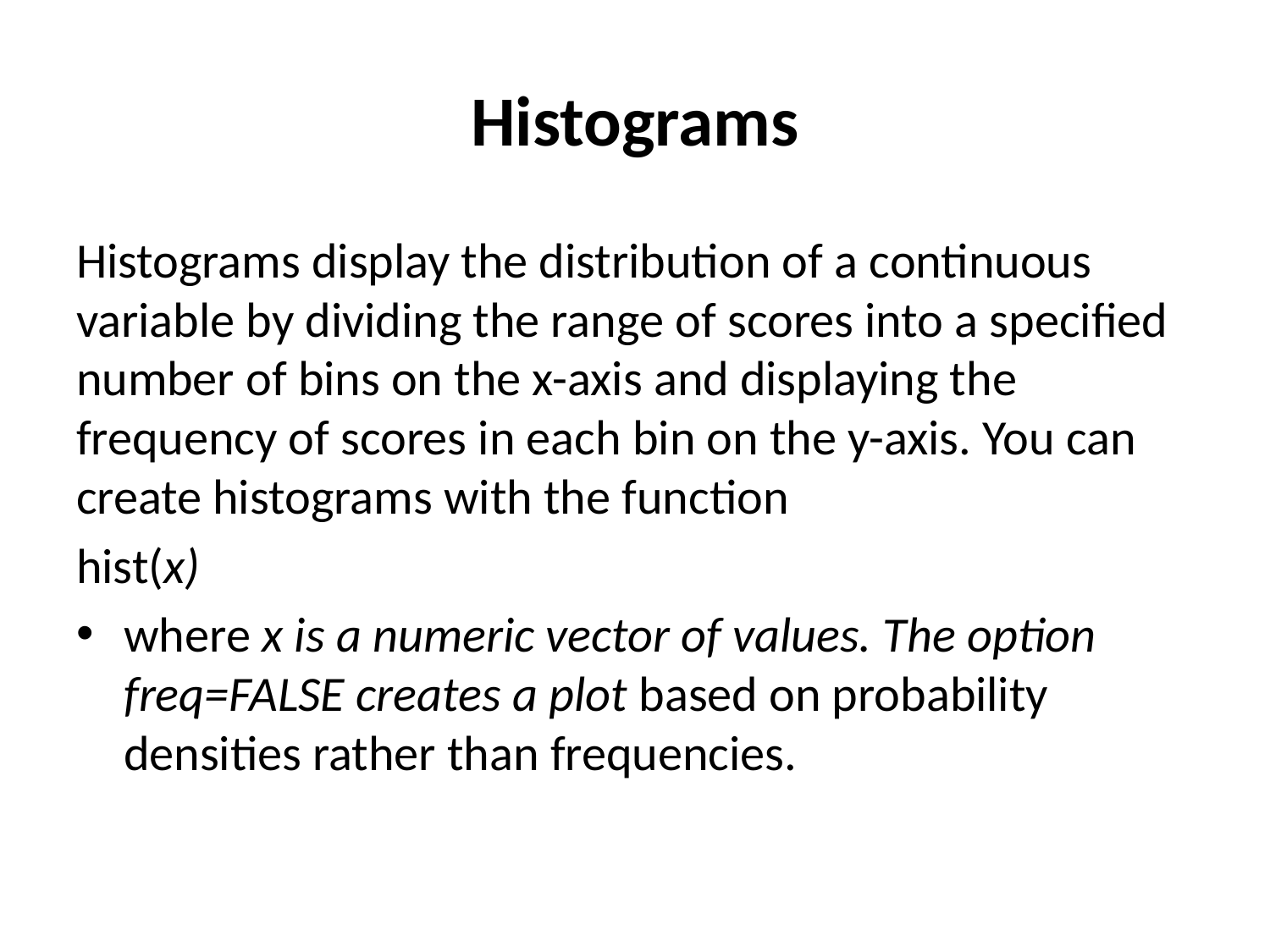

# Histograms
Histograms display the distribution of a continuous variable by dividing the range of scores into a specified number of bins on the x-axis and displaying the frequency of scores in each bin on the y-axis. You can create histograms with the function
hist(x)
where x is a numeric vector of values. The option freq=FALSE creates a plot based on probability densities rather than frequencies.